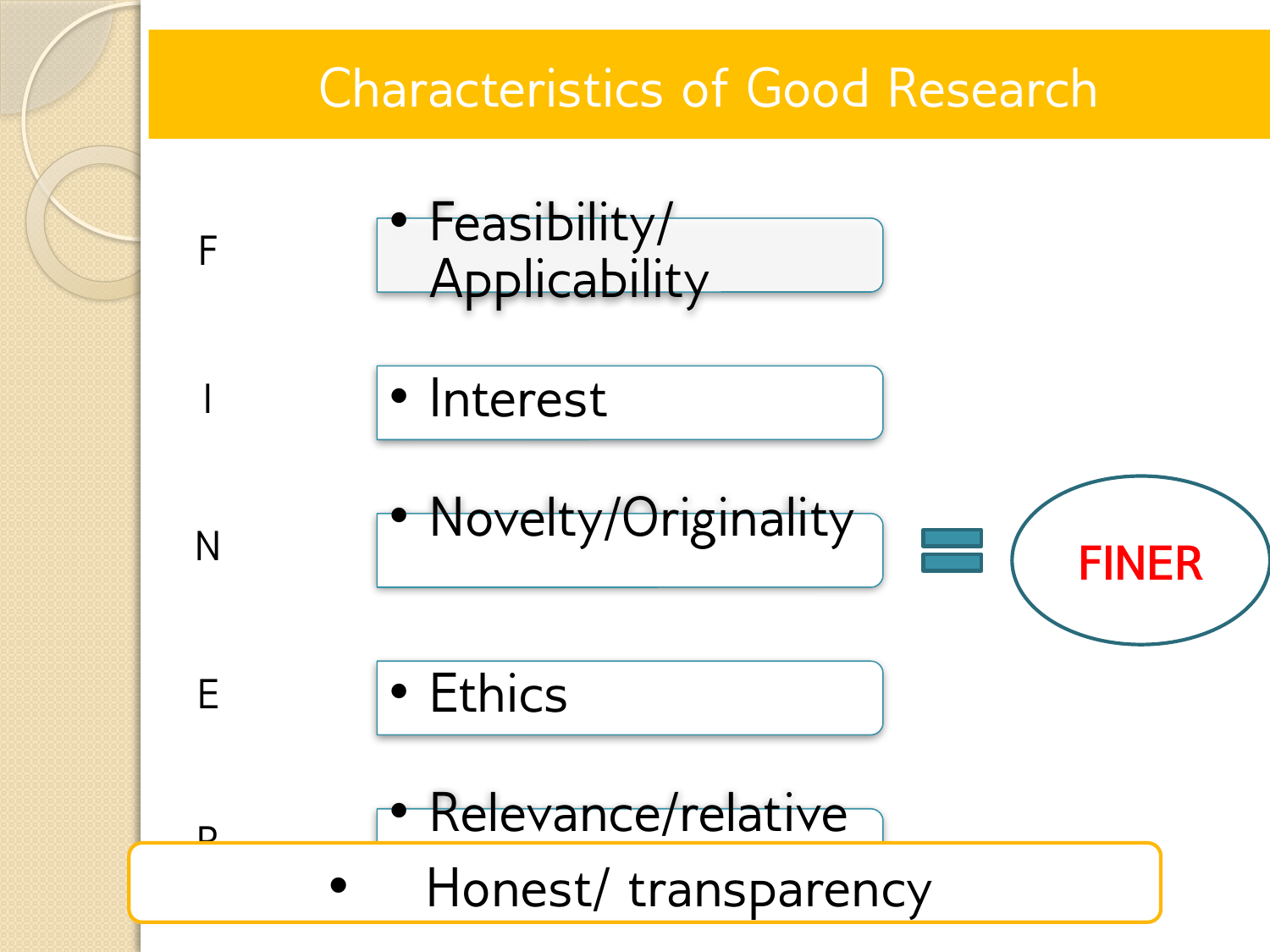

# Characteristics of Good Research
F
Feasibility/Applicability
N
Novelty/Originality
E
I
Interest
Ethics
R
Relevance/relative
FINER

    Honest/ transparency